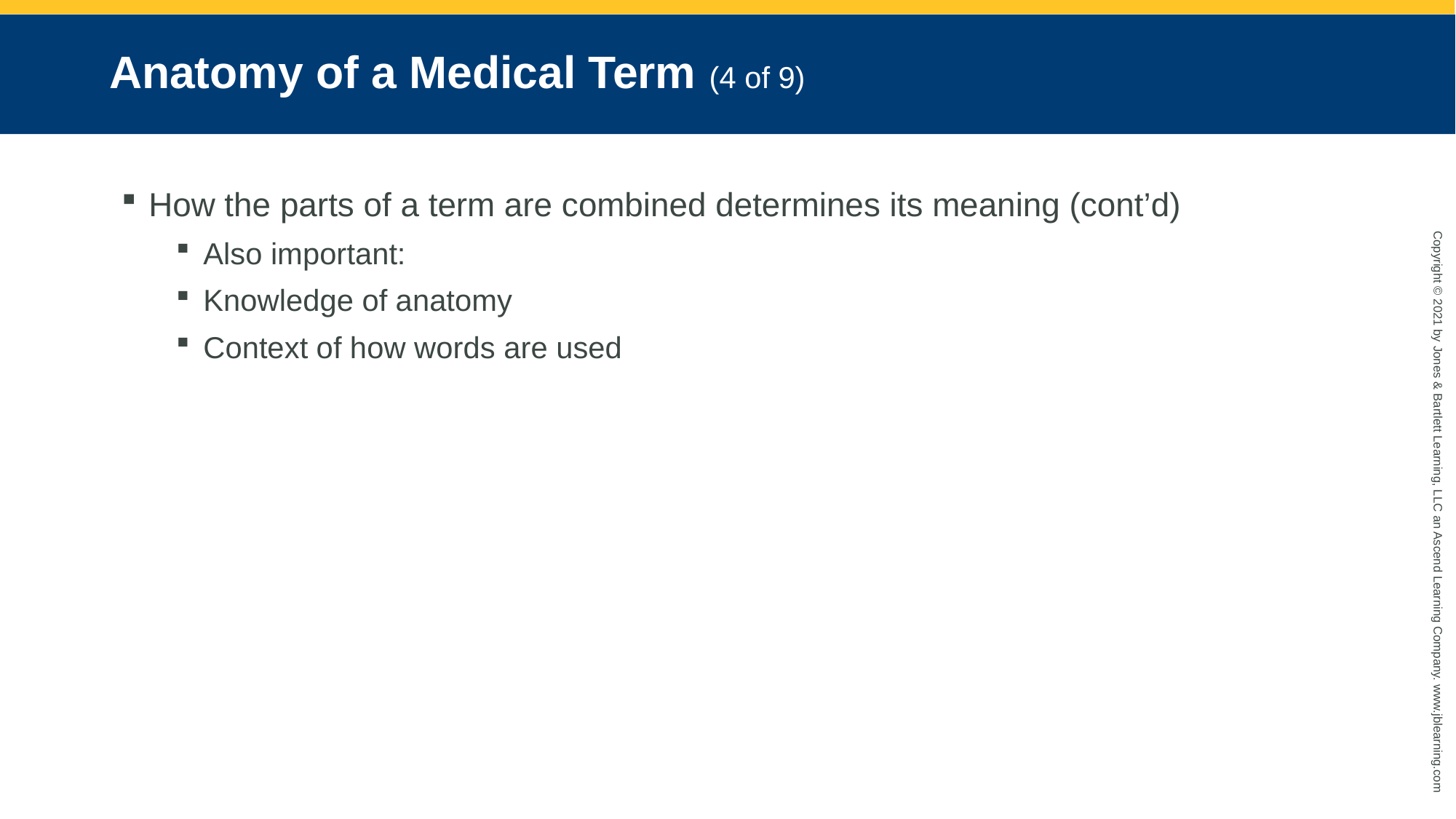

# Anatomy of a Medical Term (4 of 9)
How the parts of a term are combined determines its meaning (cont’d)
Also important:
Knowledge of anatomy
Context of how words are used